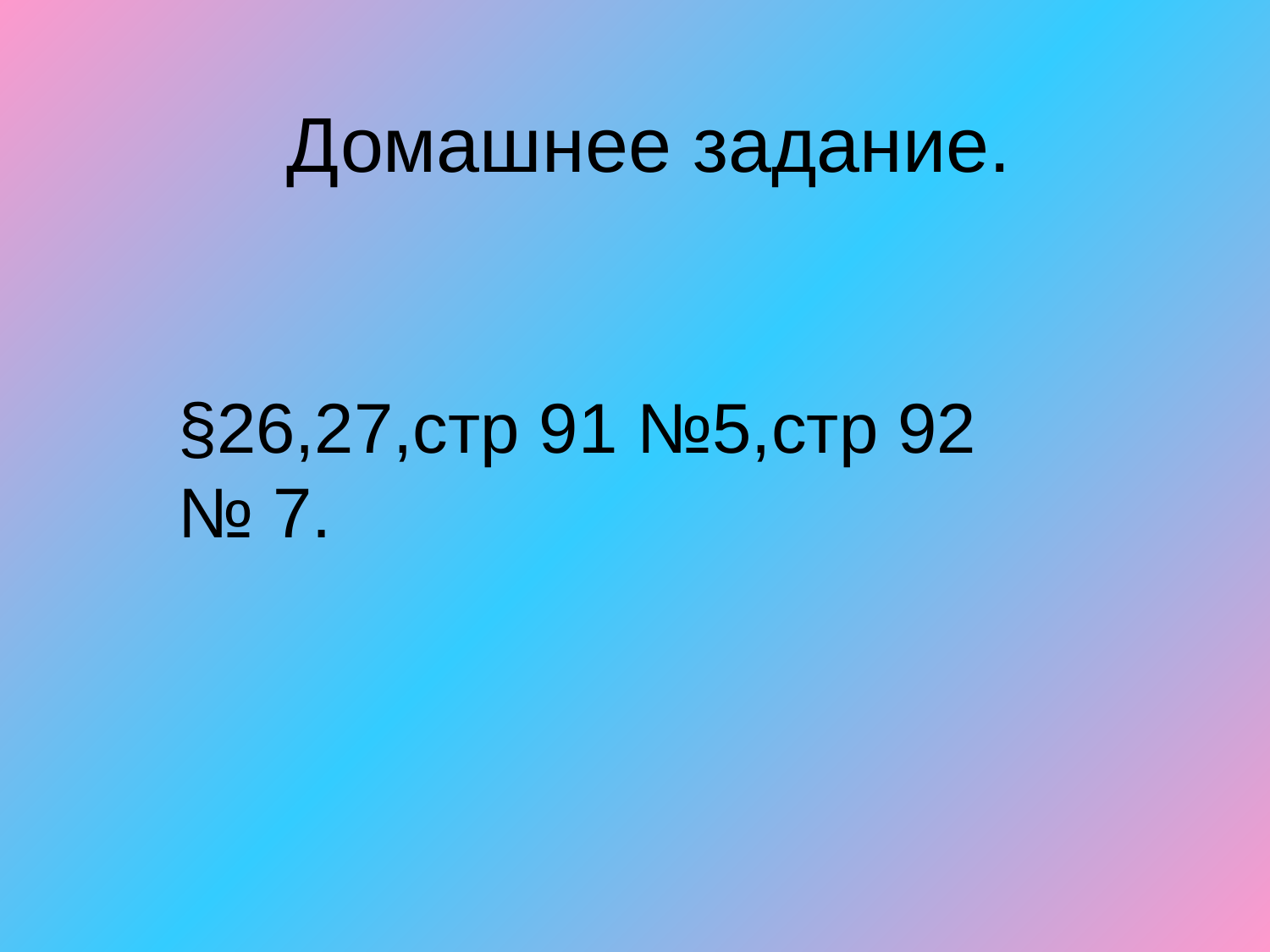

# Домашнее задание.
§26,27,стр 91 №5,стр 92 № 7.